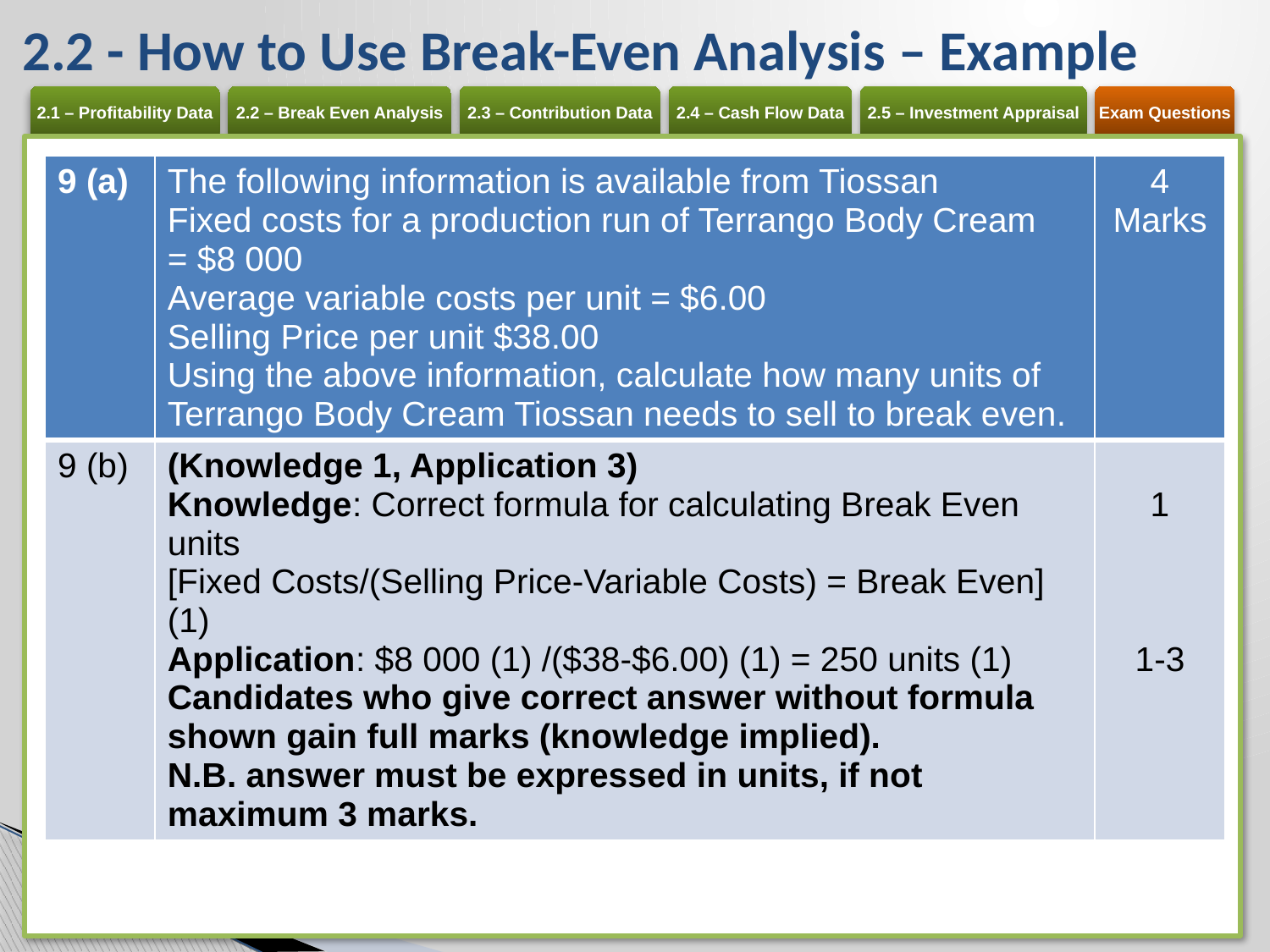

# 2.2 - How to Use Break-Even Analysis – Example
| 9 (a) | The following information is available from Tiossan Fixed costs for a production run of Terrango Body Cream = $8 000 Average variable costs per unit = $6.00 Selling Price per unit $38.00 Using the above information, calculate how many units of Terrango Body Cream Tiossan needs to sell to break even. | 4 Marks |
| --- | --- | --- |
| 9 (b) | (Knowledge 1, Application 3) Knowledge: Correct formula for calculating Break Even units [Fixed Costs/(Selling Price-Variable Costs) = Break Even](1) Application: $8 000 (1) /($38-$6.00) (1) = 250 units (1) Candidates who give correct answer without formula shown gain full marks (knowledge implied). N.B. answer must be expressed in units, if not maximum 3 marks. | 1 1-3 |